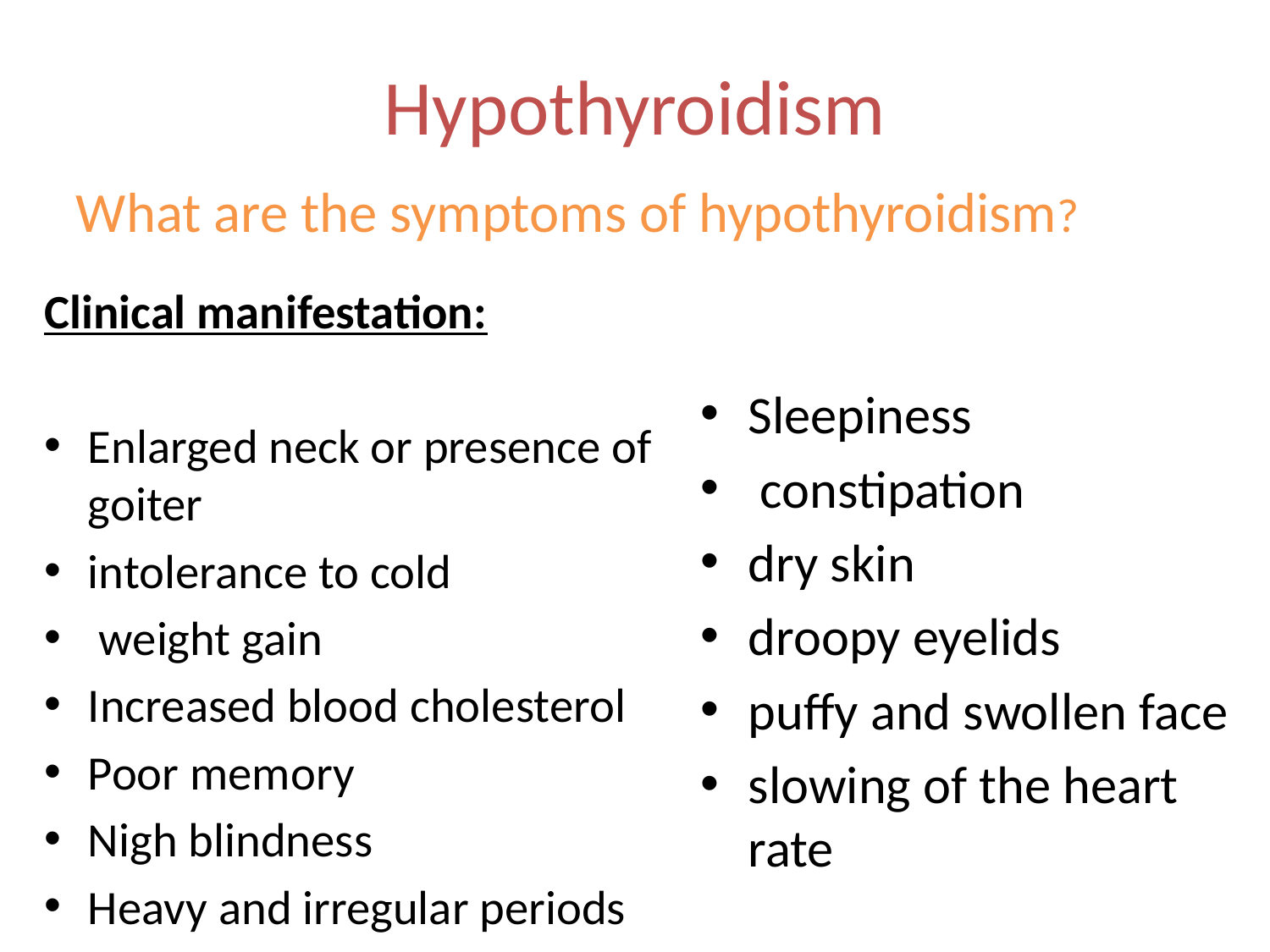

# Hypothyroidism
What are the symptoms of hypothyroidism?

Clinical manifestation:

Enlarged neck or presence of  goiter
intolerance to cold
 weight gain
Increased blood cholesterol
Poor memory
Nigh blindness
Heavy and irregular periods

Sleepiness
 constipation
dry skin
droopy eyelids
puffy and swollen face
slowing of the heart rate